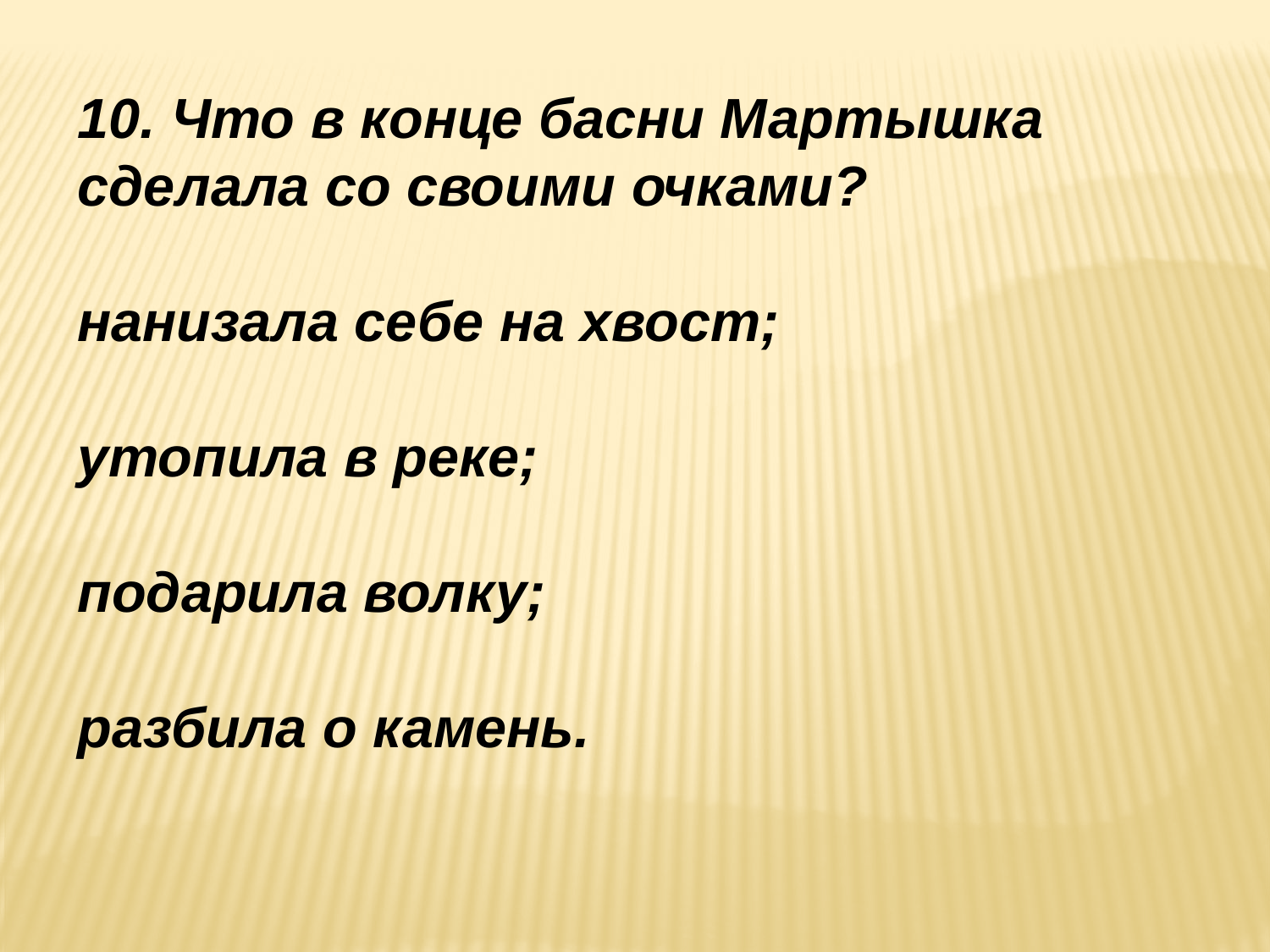

10. Что в конце басни Мартышка сделала со своими очками?

нанизала себе на хвост;

утопила в реке;

подарила волку;

разбила о камень.